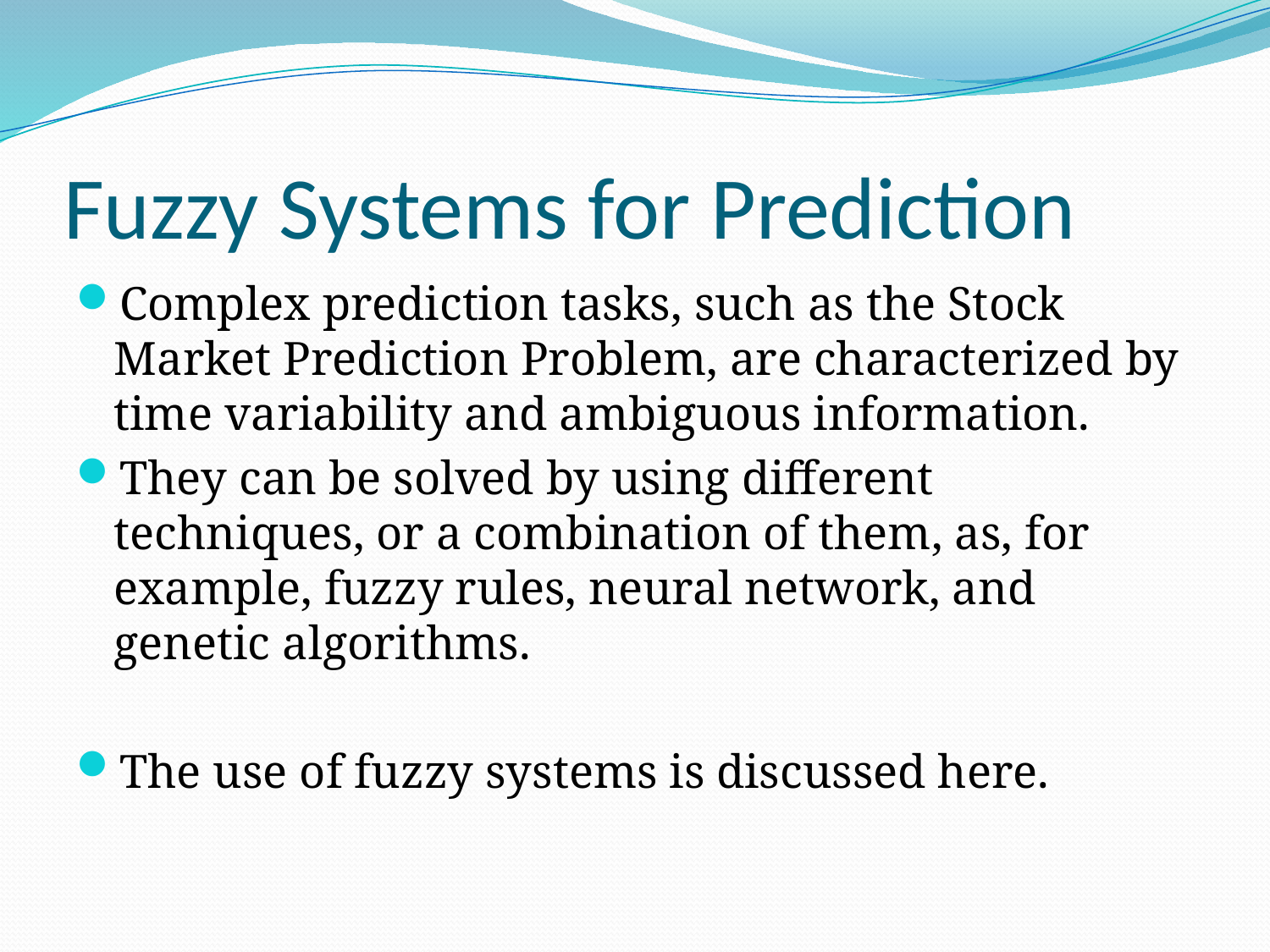

# Fuzzy Systems for Prediction
Complex prediction tasks, such as the Stock Market Prediction Problem, are characterized by time variability and ambiguous information.
They can be solved by using different techniques, or a combination of them, as, for example, fuzzy rules, neural network, and genetic algorithms.

The use of fuzzy systems is discussed here.